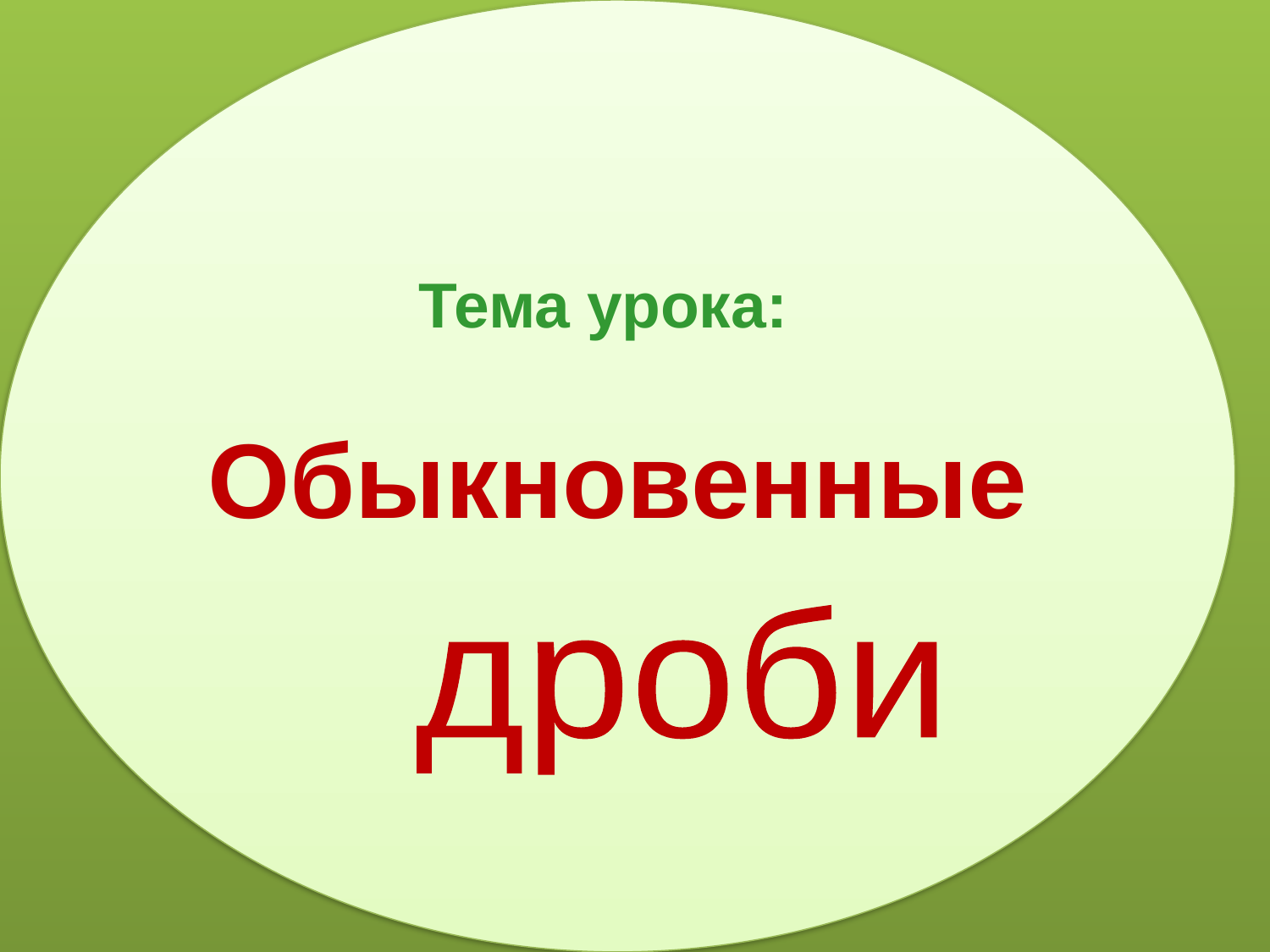

Цели и задачи:
Воспитывать уважительное отношение к окружающим, внимание
Обыкновенные
Тема урока:
дроби